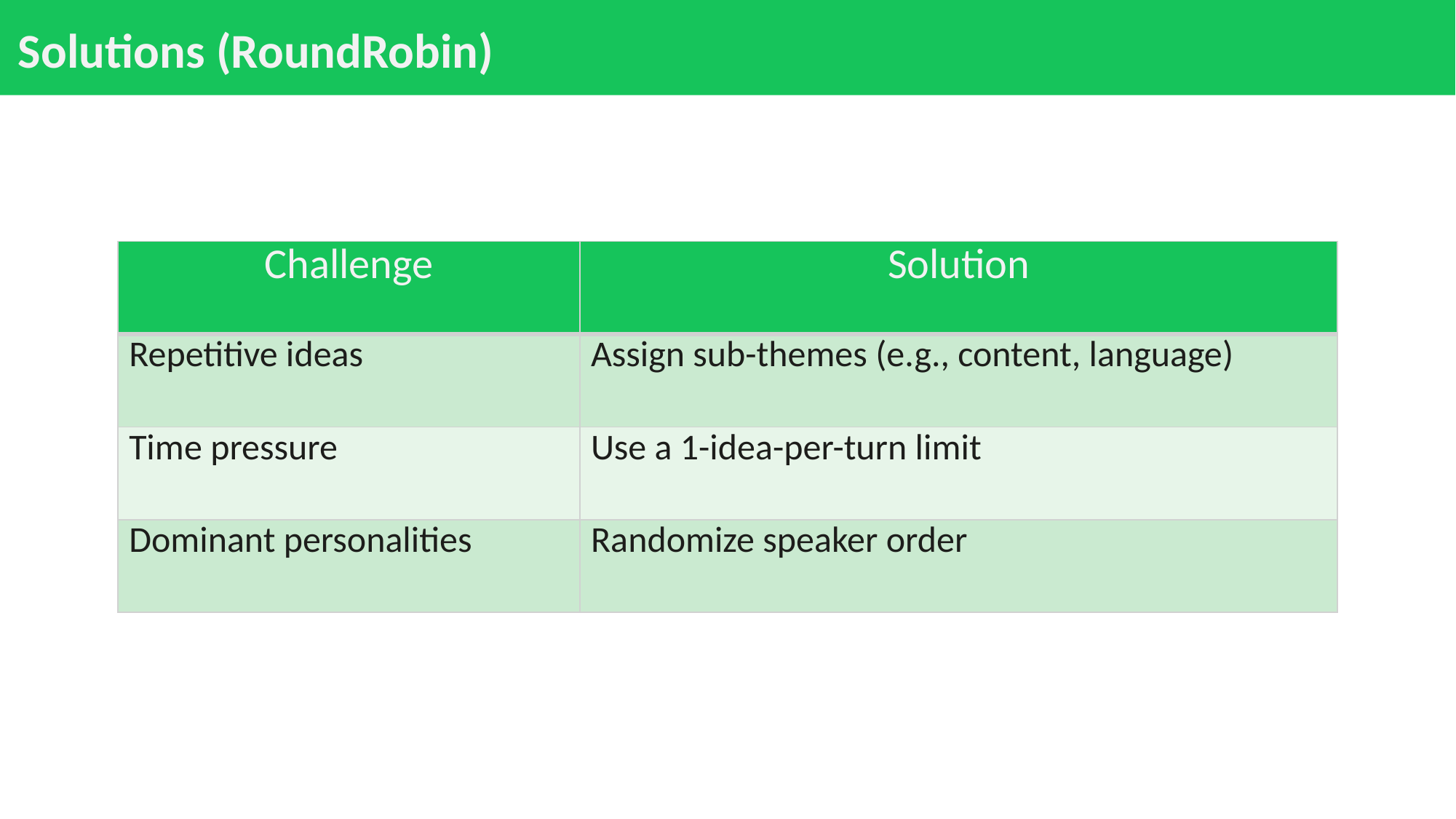

# Solutions (RoundRobin)
| Challenge | Solution |
| --- | --- |
| Repetitive ideas | Assign sub-themes (e.g., content, language) |
| Time pressure | Use a 1-idea-per-turn limit |
| Dominant personalities | Randomize speaker order |